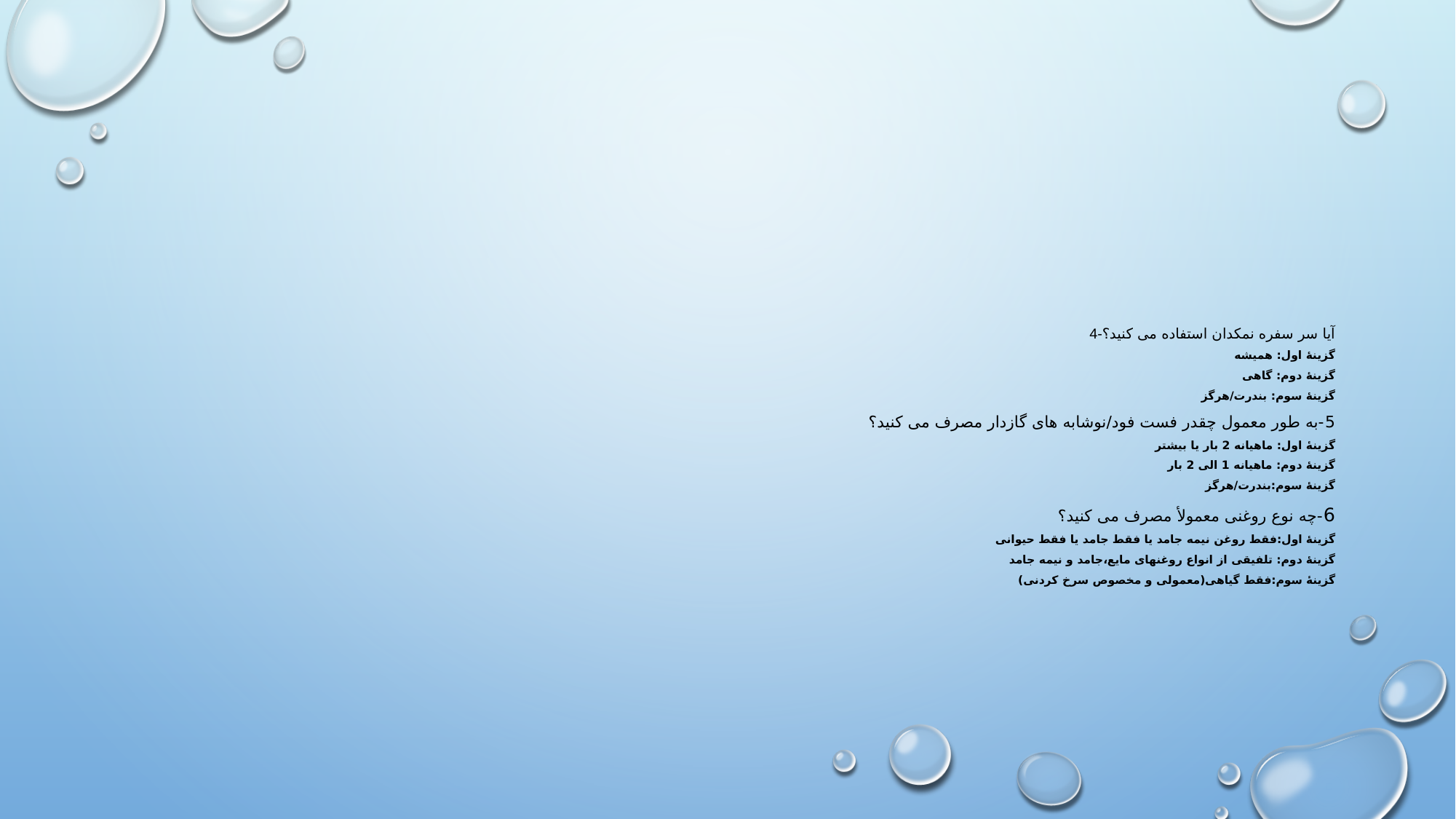

# 4-آیا سر سفره نمکدان استفاده می کنید؟ گزینۀ اول: همیشه گزینۀ دوم: گاهی گزینۀ سوم: بندرت/هرگز 5-به طور معمول چقدر فست فود/نوشابه های گازدار مصرف می کنید؟ گزینۀ اول: ماهیانه 2 بار یا بیشتر گزینۀ دوم: ماهیانه 1 الی 2 بار گزینۀ سوم:بندرت/هرگز 6-چه نوع روغنی معمولأ مصرف می کنید؟ گزینۀ اول:فقط روغن نیمه جامد یا فقط جامد یا فقط حیوانی گزینۀ دوم: تلفیقی از انواع روغنهای مایع،جامد و نیمه جامد گزینۀ سوم:فقط گیاهی(معمولی و مخصوص سرخ کردنی)